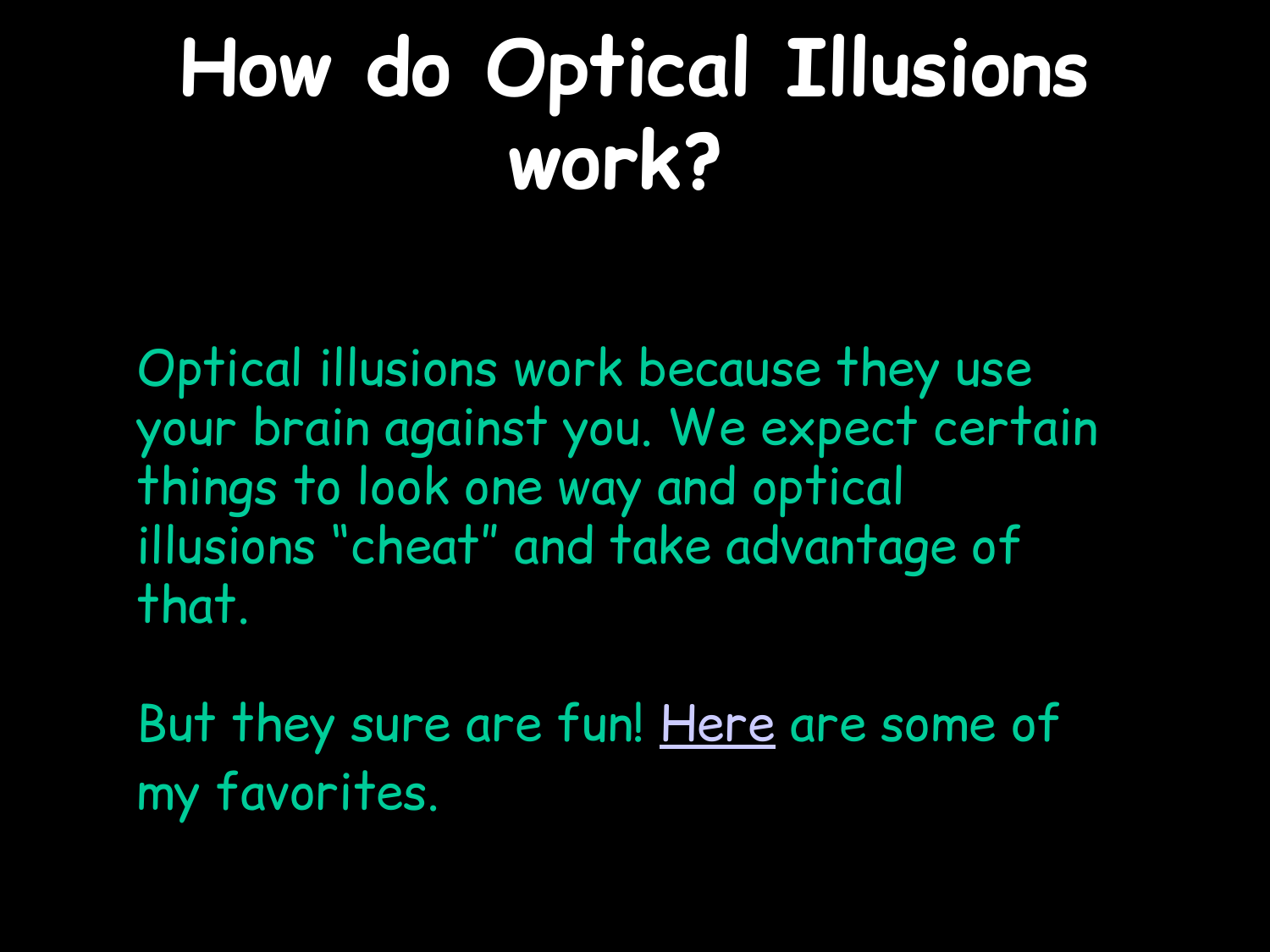

# How do Optical Illusions work?
Optical illusions work because they use your brain against you. We expect certain things to look one way and optical illusions “cheat” and take advantage of that.

But they sure are fun! Here are some of my favorites.